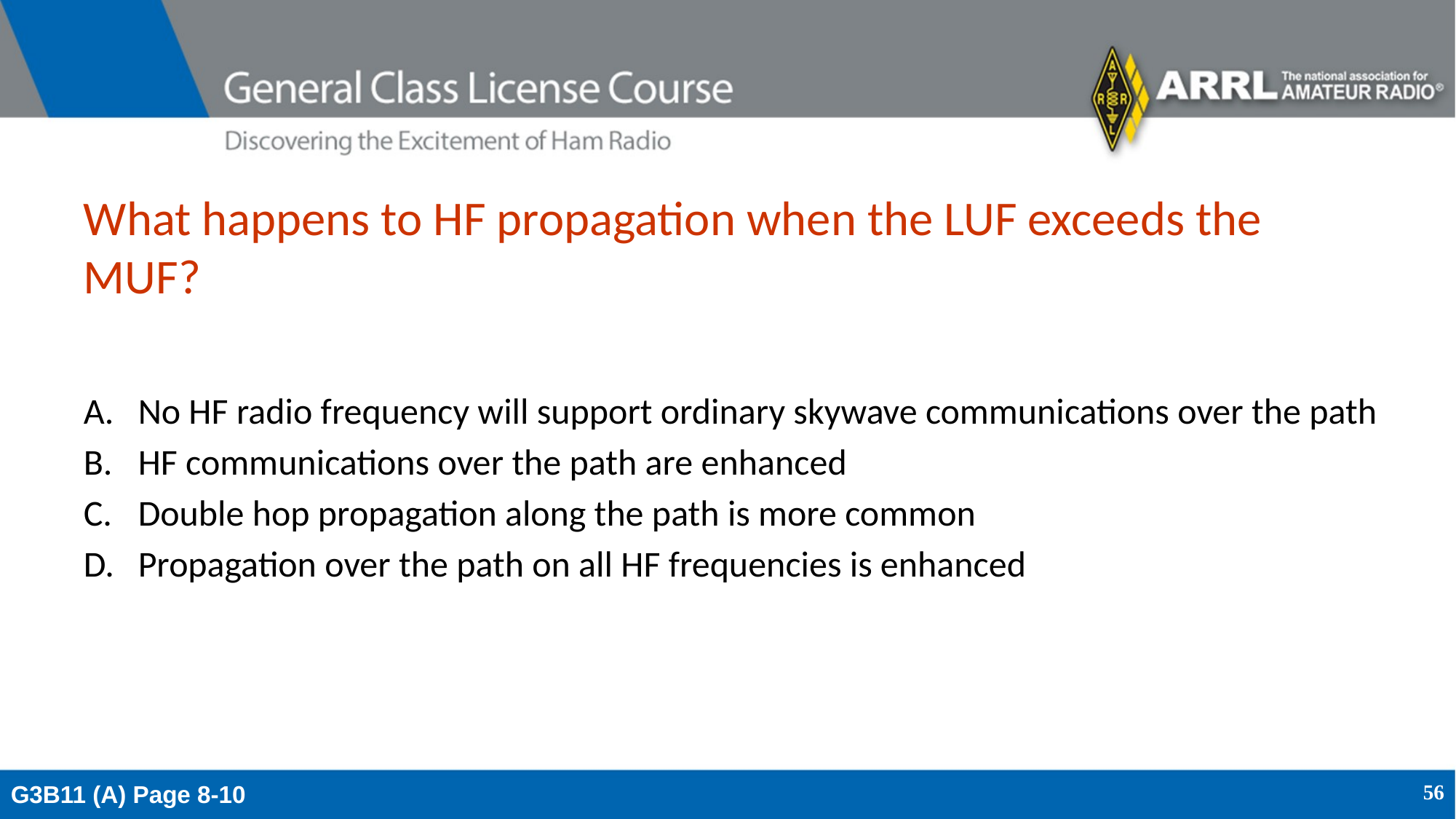

# What happens to HF propagation when the LUF exceeds the MUF?
No HF radio frequency will support ordinary skywave communications over the path
HF communications over the path are enhanced
Double hop propagation along the path is more common
Propagation over the path on all HF frequencies is enhanced
G3B11 (A) Page 8-10
56